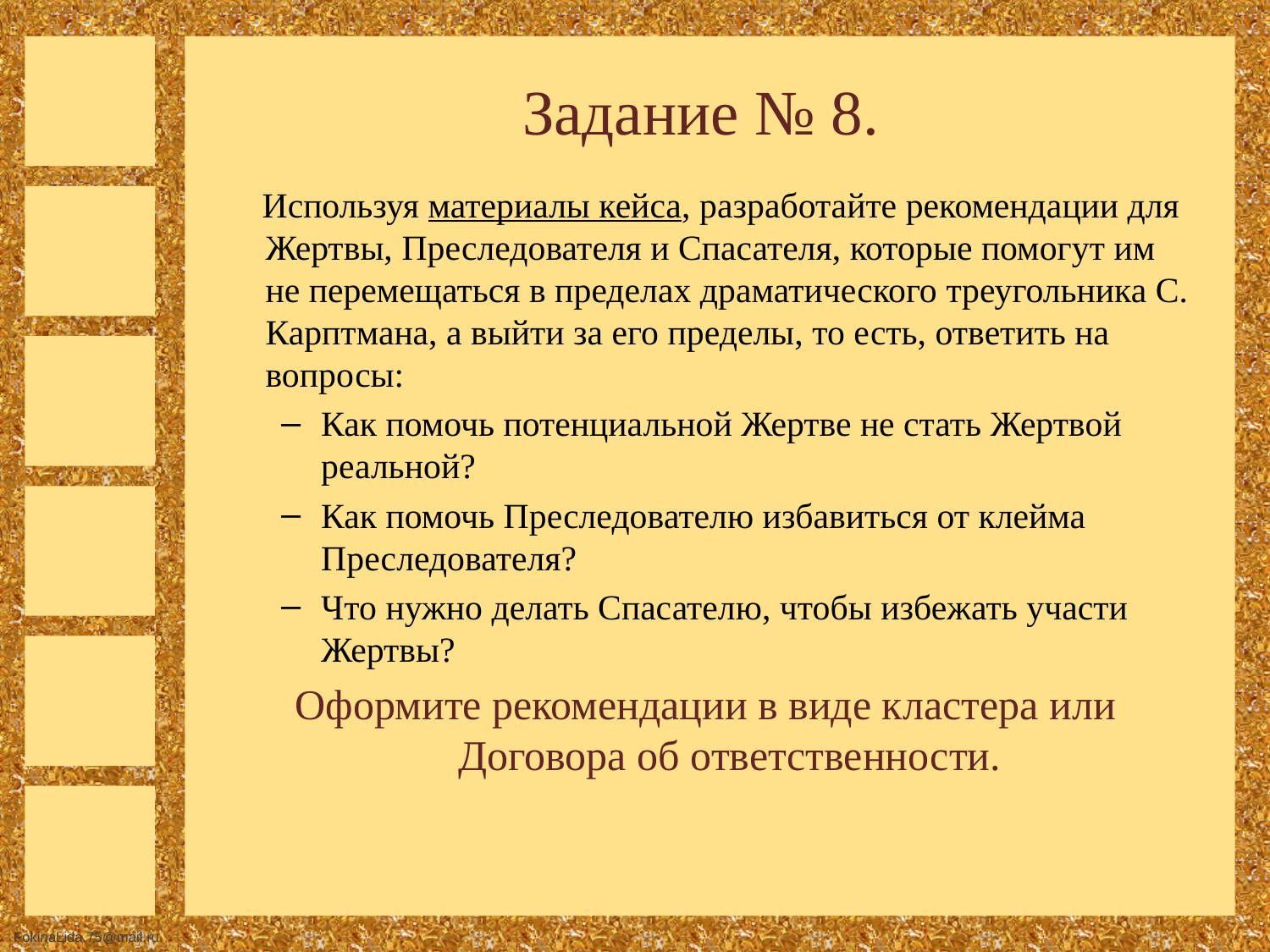

# Задание № 8.
     Используя материалы кейса, разработайте рекомендации для Жертвы, Преследователя и Спасателя, которые помогут им не перемещаться в пределах драматического треугольника С. Карптмана, а выйти за его пределы, то есть, ответить на вопросы:
Как помочь потенциальной Жертве не стать Жертвой реальной?
Как помочь Преследователю избавиться от клейма Преследователя?
Что нужно делать Спасателю, чтобы избежать участи Жертвы?
Оформите рекомендации в виде кластера или Договора об ответственности.